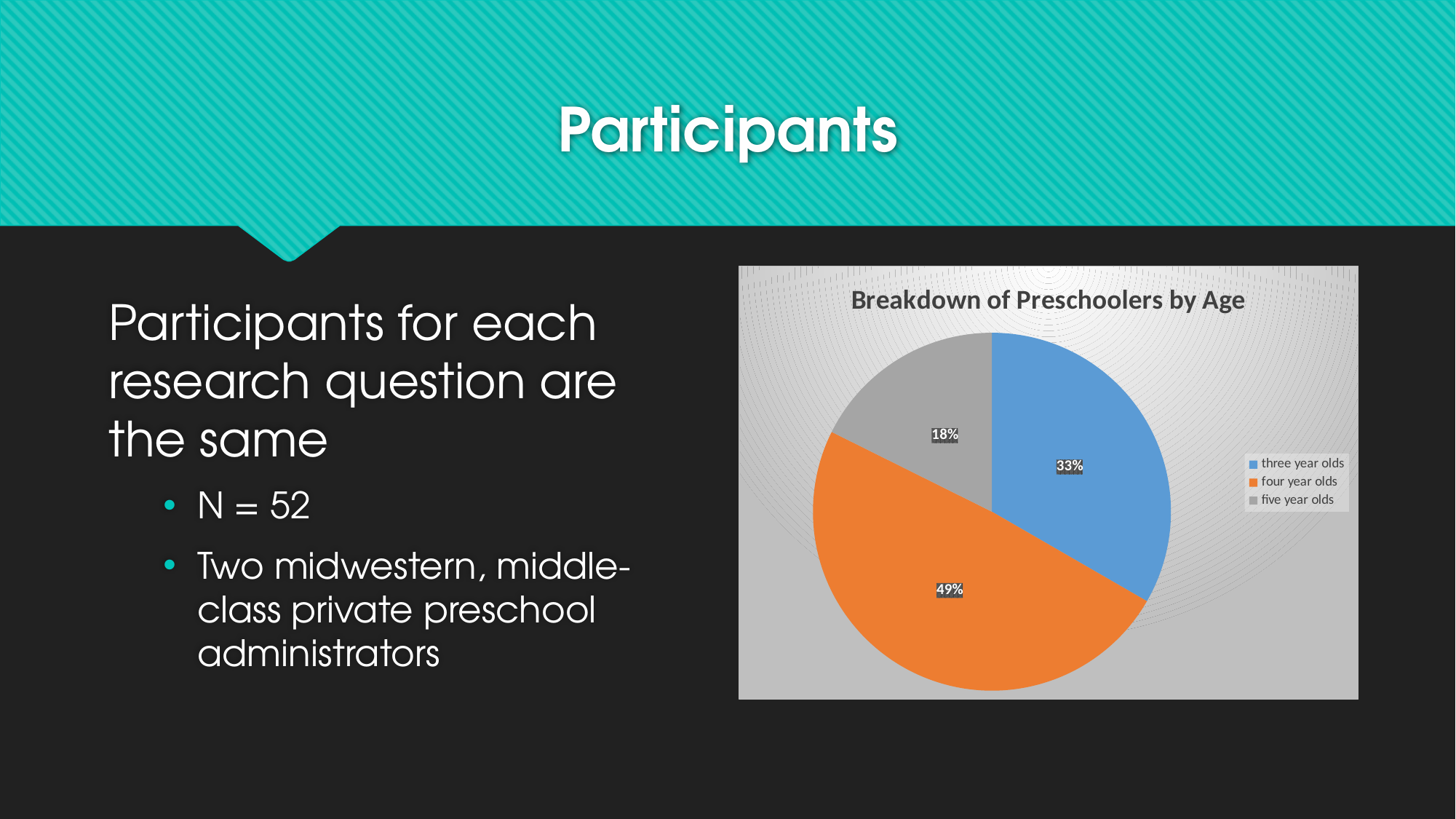

# Participants
Participants for each research question are the same
N = 52
Two midwestern, middle-class private preschool administrators

### Chart: Breakdown of Preschoolers by Age

| Category | number | percentages |
|---|---|---|
| three year olds | 17.0 | 33.0 |
| four year olds | 25.0 | 49.0 |
| five year olds | 9.0 | 18.0 |